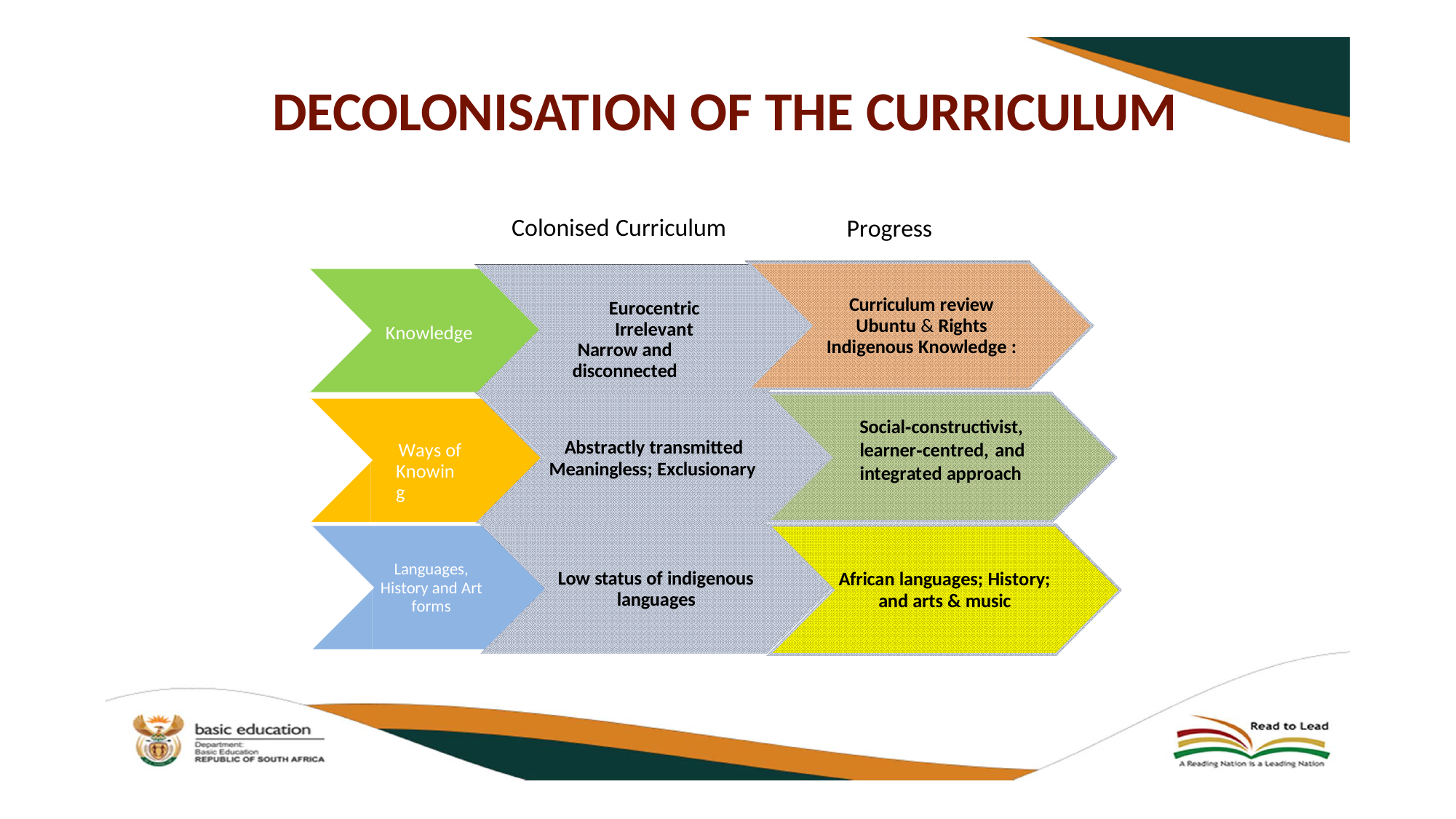

DECOLONISATION OF THE CURRICULUM
Colonised Curriculum
Progress

Curriculum review Ubuntu & Rights Indigenous Knowledge :
Eurocentric Irrelevant
Narrow and disconnected
Knowledge

Social‐constructivist, learner‐centred, and integrated approach
Abstractly transmitted Meaningless; Exclusionary
Ways of Knowing

Languages, History and Art forms
Low status of indigenous languages
African languages; History; and arts & music